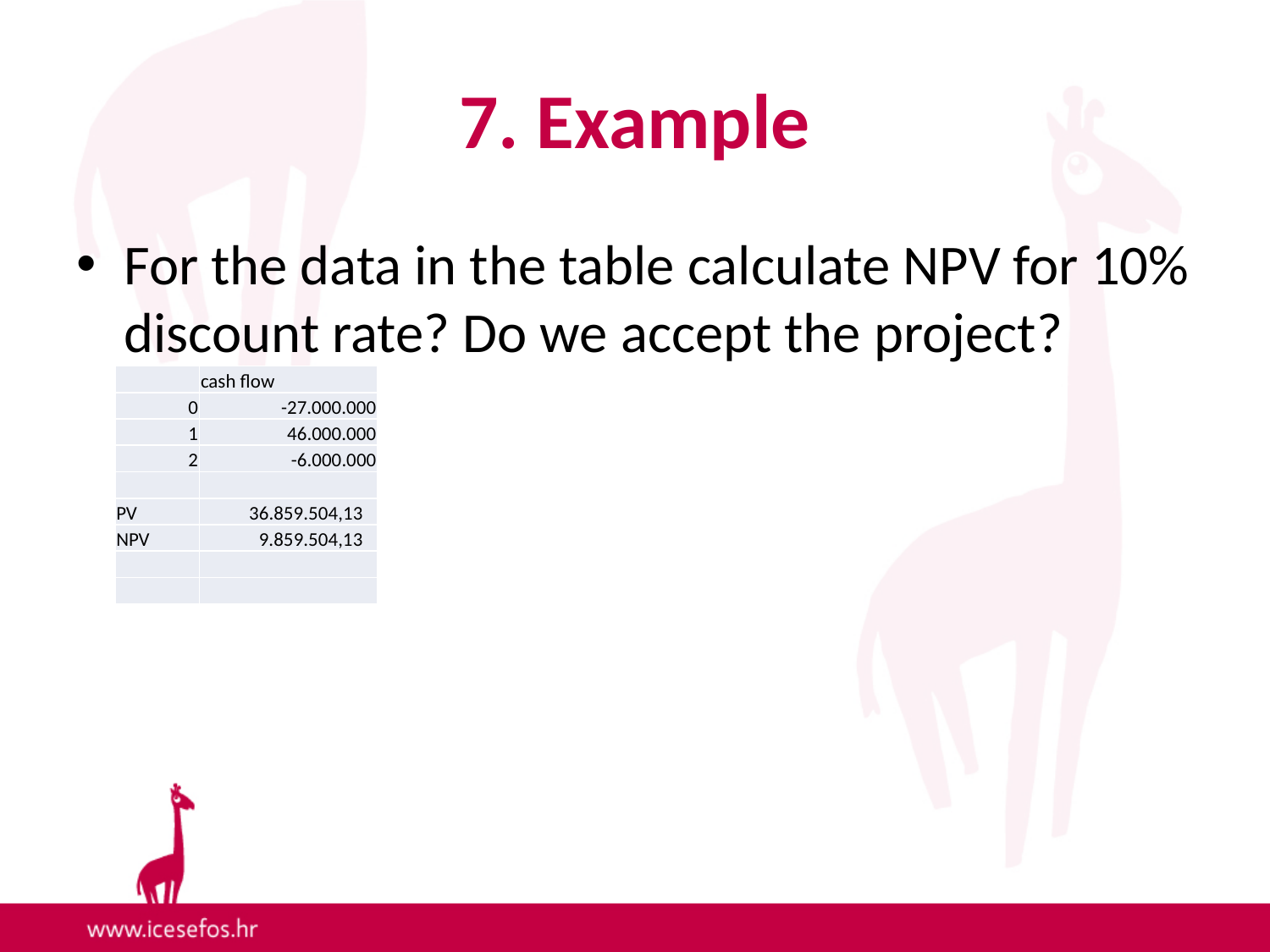

# 7. Example
For the data in the table calculate NPV for 10% discount rate? Do we accept the project?

|  | cash flow |
| --- | --- |
| 0 | -27.000.000 |
| 1 | 46.000.000 |
| 2 | -6.000.000 |
|  |  |
| PV | 36.859.504,13 |
| NPV | 9.859.504,13 |
|  |  |
|  |  |